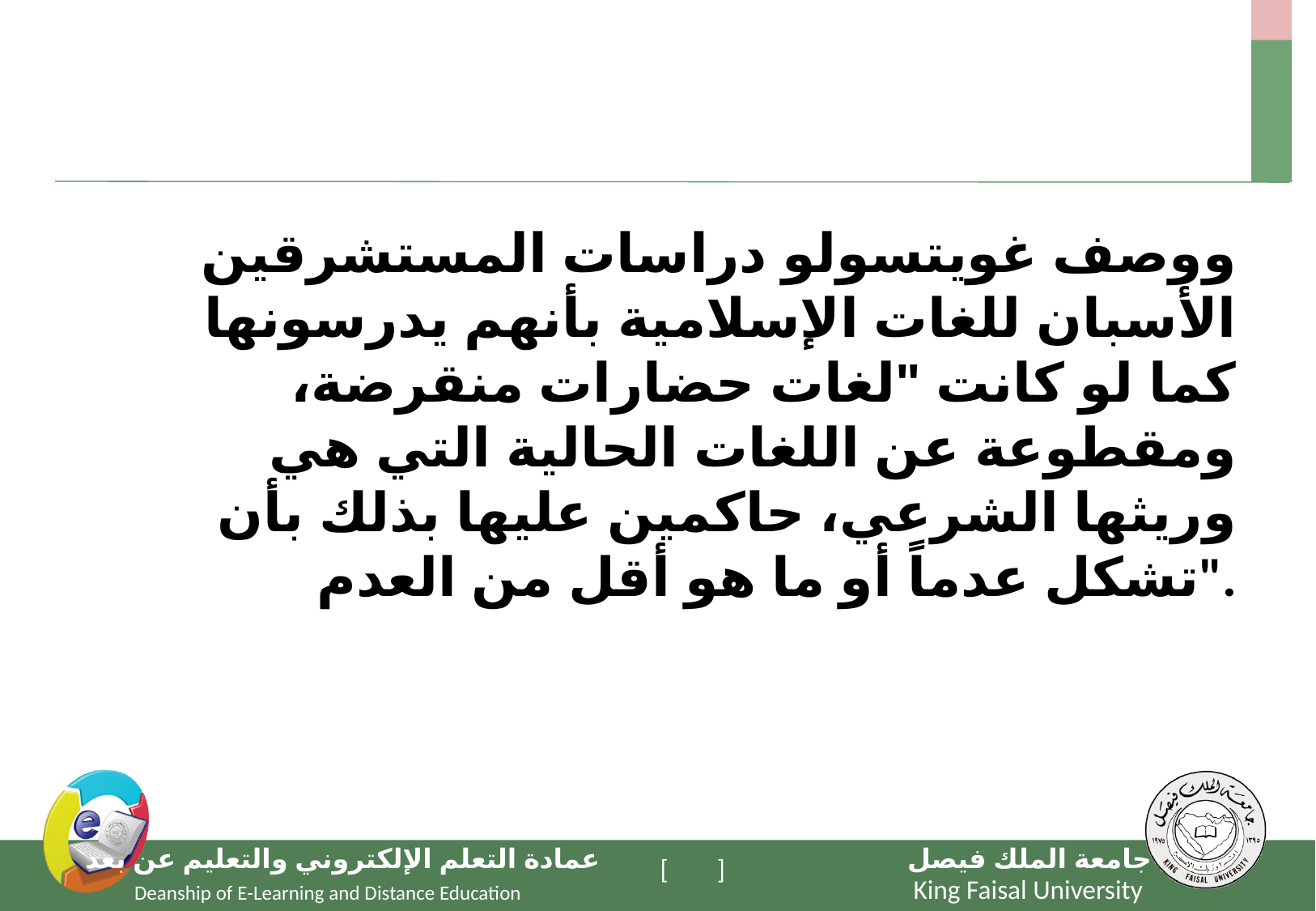

#
ووصف غويتسولو دراسات المستشرقين الأسبان للغات الإسلامية بأنهم يدرسونها كما لو كانت "لغات حضارات منقرضة، ومقطوعة عن اللغات الحالية التي هي وريثها الشرعي، حاكمين عليها بذلك بأن تشكل عدماً أو ما هو أقل من العدم".